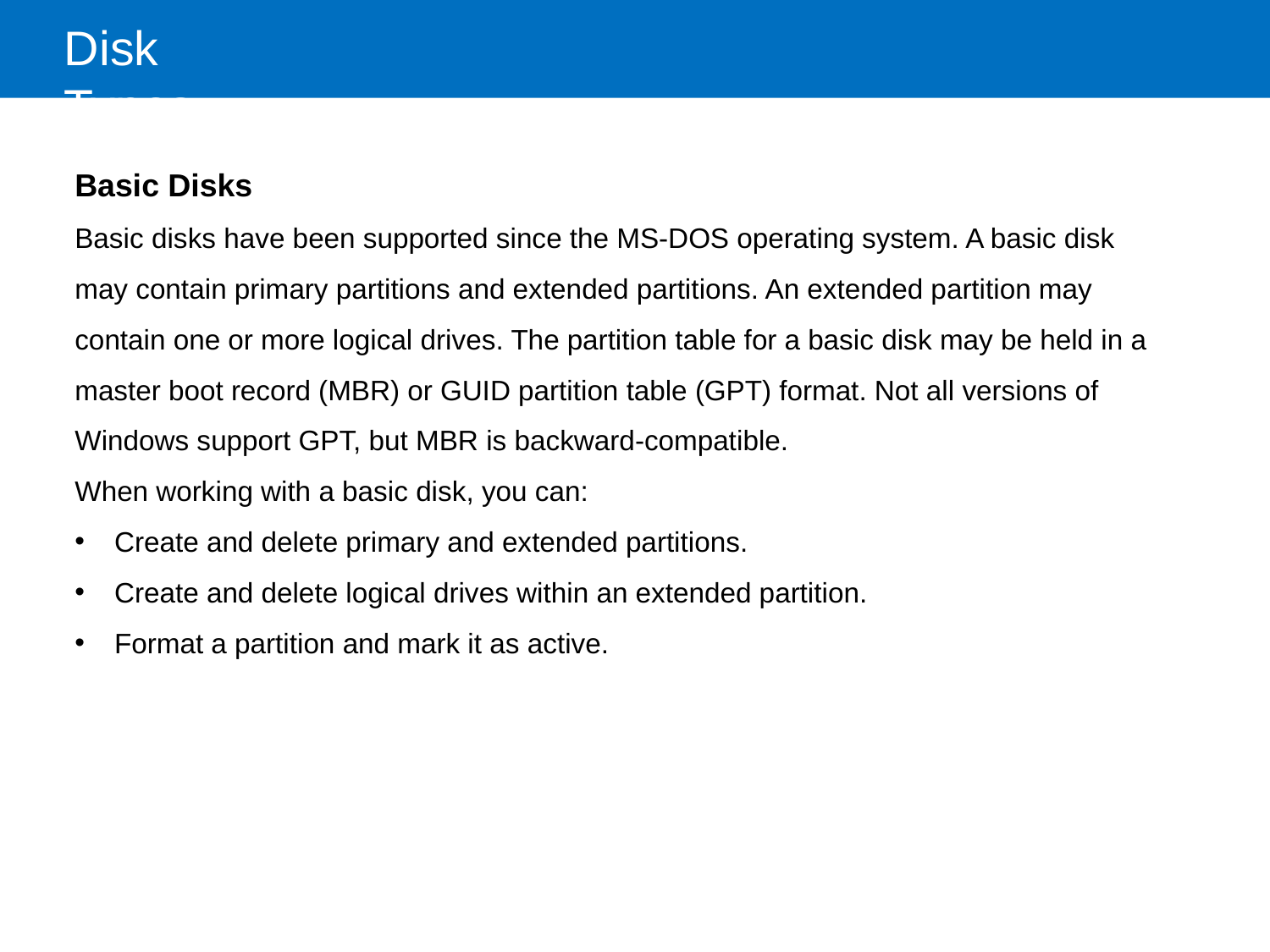

# Disk Types
Basic Disks
Basic disks have been supported since the MS-DOS operating system. A basic disk may contain primary partitions and extended partitions. An extended partition may contain one or more logical drives. The partition table for a basic disk may be held in a master boot record (MBR) or GUID partition table (GPT) format. Not all versions of Windows support GPT, but MBR is backward-compatible.
When working with a basic disk, you can:
Create and delete primary and extended partitions.
Create and delete logical drives within an extended partition.
Format a partition and mark it as active.